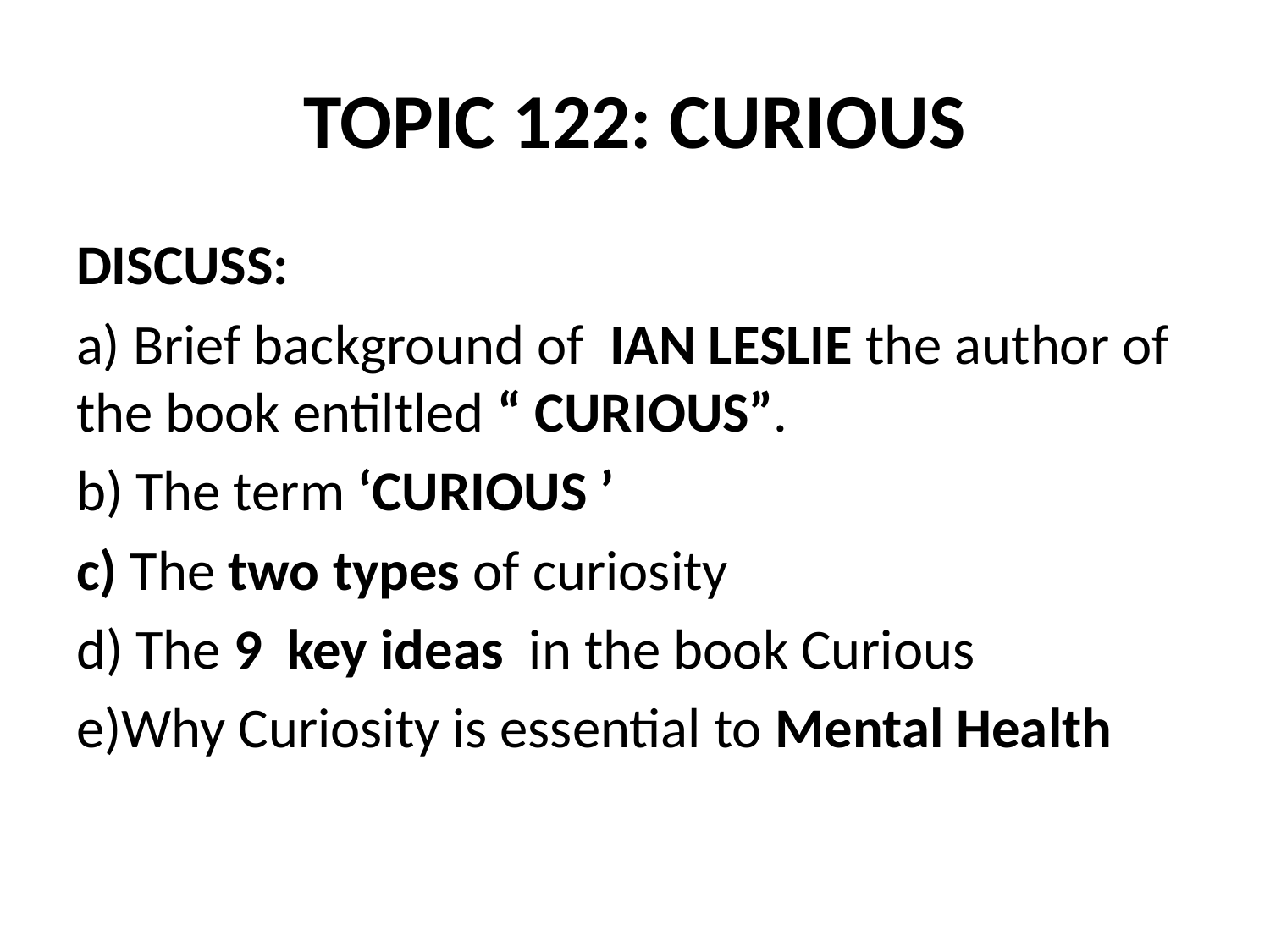

# TOPIC 122: CURIOUS
DISCUSS:
a) Brief background of  IAN LESLIE the author of the book entiltled “ CURIOUS”.
b) The term ‘CURIOUS ’
c) The two types of curiosity
d) The 9  key ideas  in the book Curious
e)Why Curiosity is essential to Mental Health